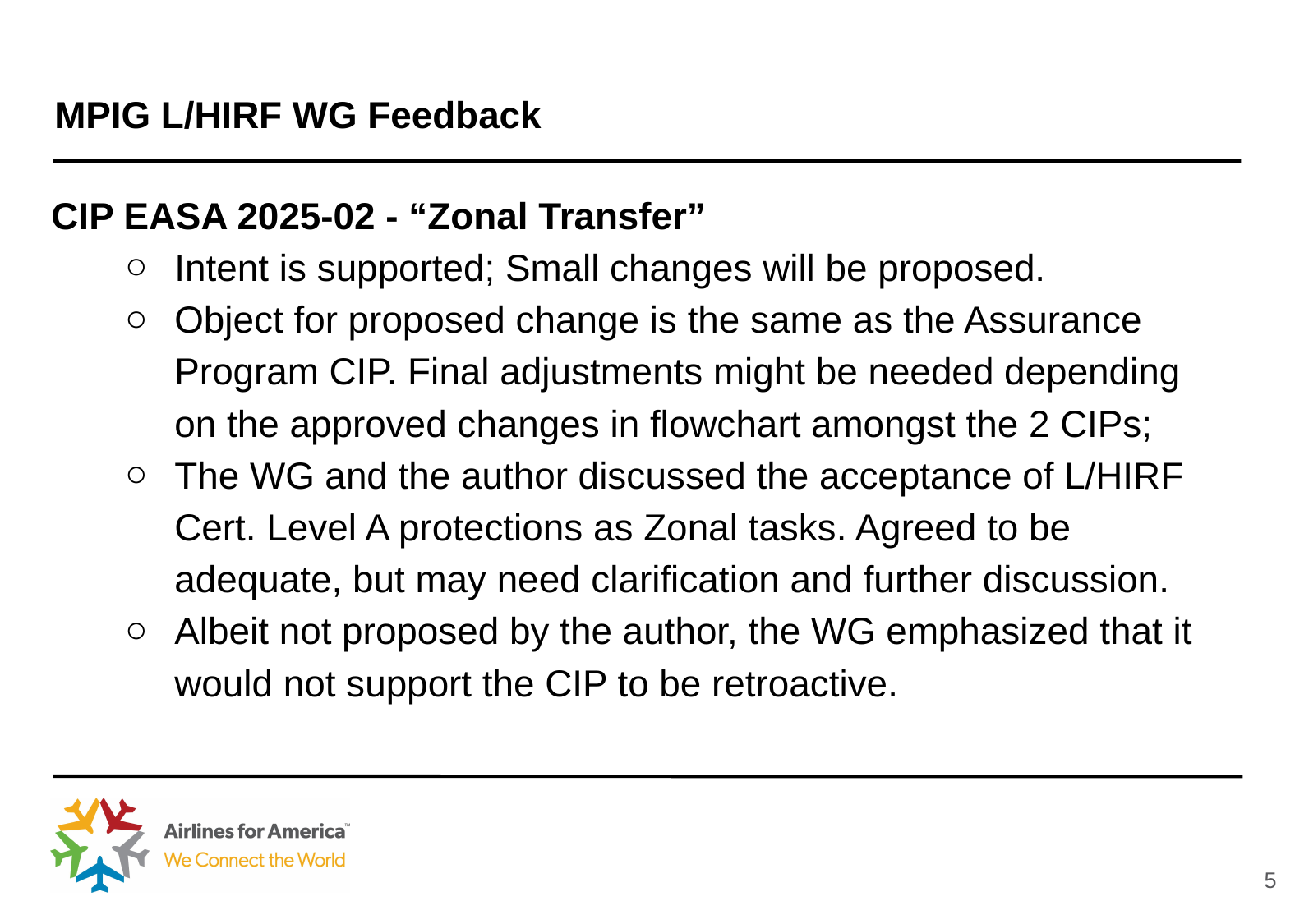

MPIG L/HIRF WG Feedback
CIP EASA 2025-02 - “Zonal Transfer”
Intent is supported; Small changes will be proposed.
Object for proposed change is the same as the Assurance Program CIP. Final adjustments might be needed depending on the approved changes in flowchart amongst the 2 CIPs;
The WG and the author discussed the acceptance of L/HIRF Cert. Level A protections as Zonal tasks. Agreed to be adequate, but may need clarification and further discussion.
Albeit not proposed by the author, the WG emphasized that it would not support the CIP to be retroactive.

5